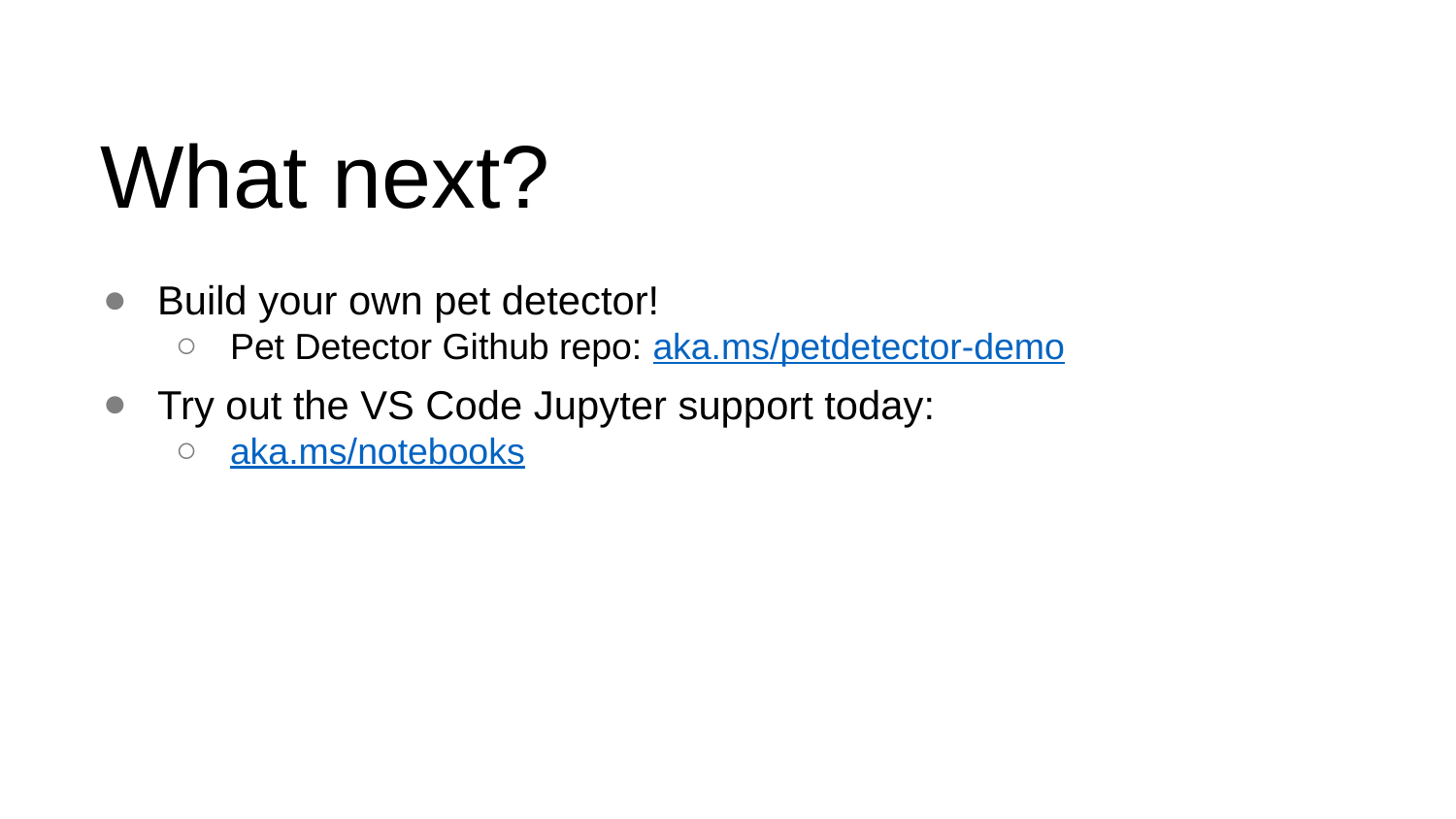

# What next?
Build your own pet detector!
Pet Detector Github repo: aka.ms/petdetector-demo
Try out the VS Code Jupyter support today:
aka.ms/notebooks